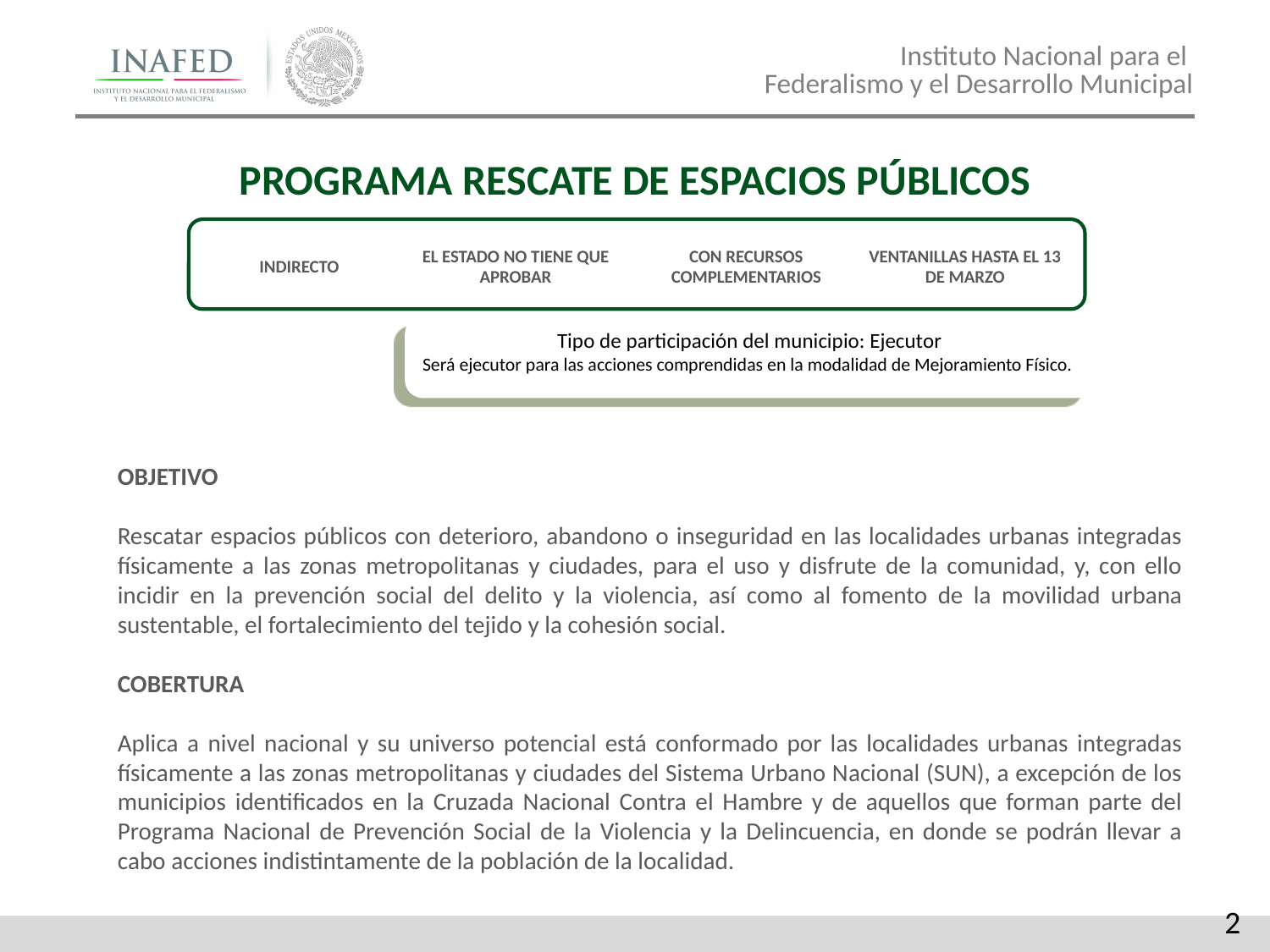

PROGRAMA RESCATE DE ESPACIOS PÚBLICOS

| INDIRECTO | EL ESTADO NO TIENE QUE APROBAR | CON RECURSOS COMPLEMENTARIOS | VENTANILLAS HASTA EL 13 DE MARZO |
| --- | --- | --- | --- |
Tipo de participación del municipio: Ejecutor
Será ejecutor para las acciones comprendidas en la modalidad de Mejoramiento Físico.

OBJETIVO

Rescatar espacios públicos con deterioro, abandono o inseguridad en las localidades urbanas integradas físicamente a las zonas metropolitanas y ciudades, para el uso y disfrute de la comunidad, y, con ello incidir en la prevención social del delito y la violencia, así como al fomento de la movilidad urbana sustentable, el fortalecimiento del tejido y la cohesión social.

COBERTURA

Aplica a nivel nacional y su universo potencial está conformado por las localidades urbanas integradas físicamente a las zonas metropolitanas y ciudades del Sistema Urbano Nacional (SUN), a excepción de los municipios identificados en la Cruzada Nacional Contra el Hambre y de aquellos que forman parte del Programa Nacional de Prevención Social de la Violencia y la Delincuencia, en donde se podrán llevar a cabo acciones indistintamente de la población de la localidad.

2